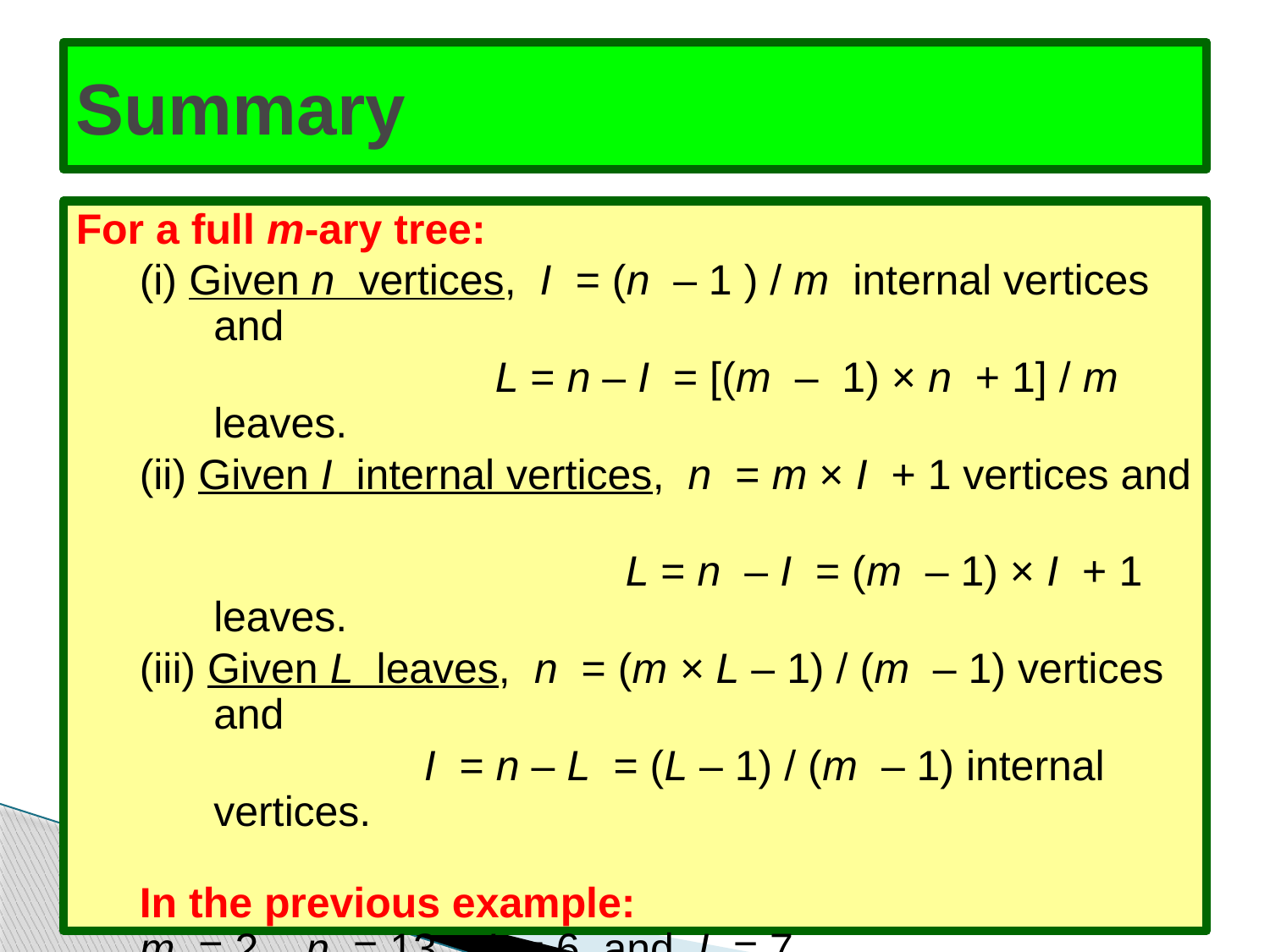

# Summary
For a full m-ary tree:
(i) Given n  vertices,  I  = (n  – 1 ) / m  internal vertices and
                              L = n – I  = [(m  –  1) × n  + 1] / m  leaves.
(ii) Given I  internal vertices,  n  = m × I  + 1 vertices and
                                         L = n  – I  = (m  – 1) × I  + 1 leaves.
(iii) Given L  leaves,  n  = (m × L – 1) / (m  – 1) vertices and
                        I  = n – L  = (L – 1) / (m  – 1) internal vertices.

In the previous example:
m  = 2,   n  = 13 ,  I  = 6  and  L = 7
(i) I  = (13 – 1) / 2  = 6   and  L = 13 – 6 = 7
(ii) n  = 2×6 + 1 = 13    and  L = 13 –  6 = 7
(iii) n  = (2×7 – 1 )/ (2 – 1) = 13  and  I  = 13 –  7 = 6